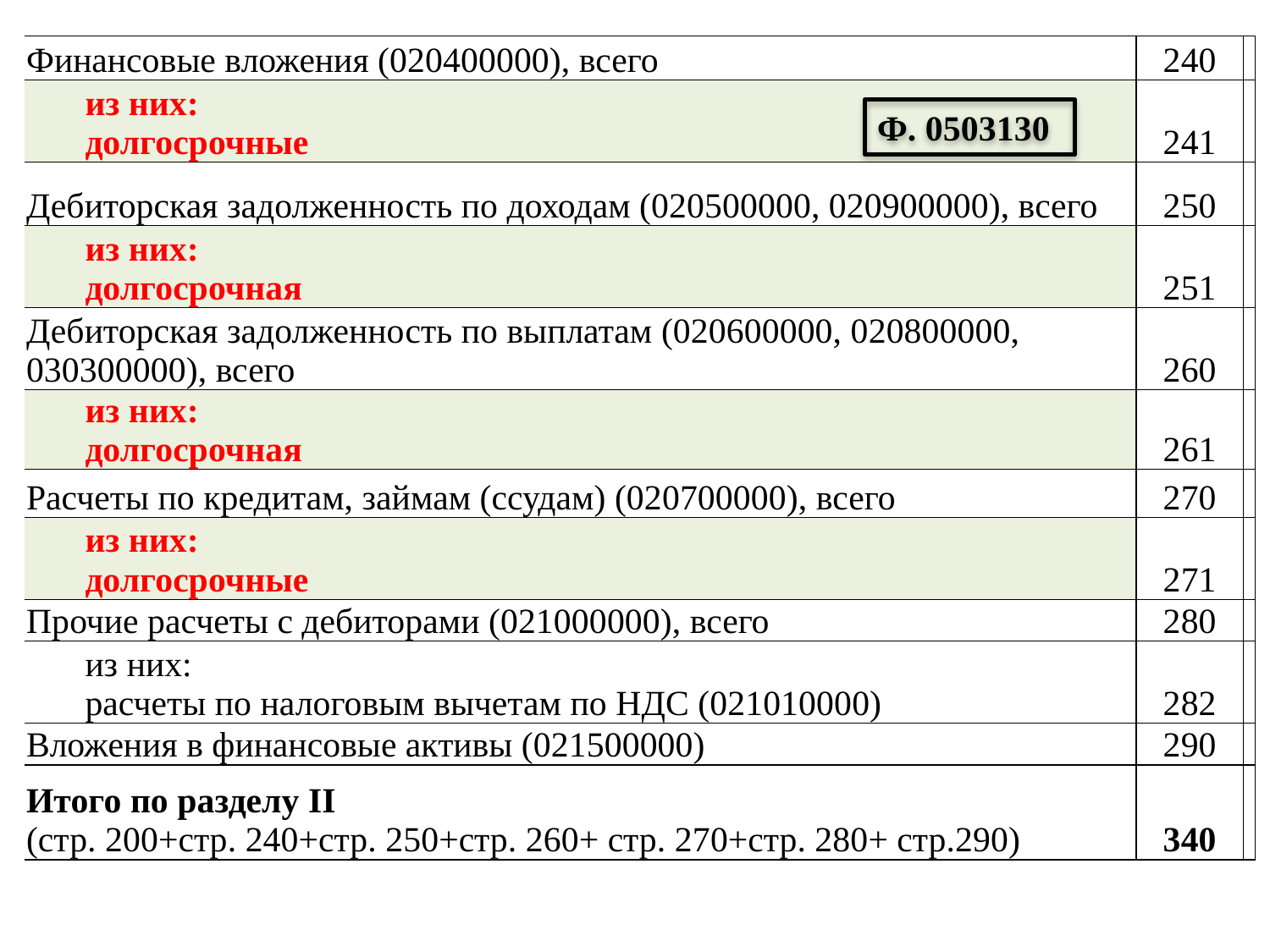

| Финансовые вложения (020400000), всего | 240 |  |
| --- | --- | --- |
| из них: долгосрочные | 241 |  |
| Дебиторская задолженность по доходам (020500000, 020900000), всего | 250 |  |
| из них: долгосрочная | 251 |  |
| Дебиторская задолженность по выплатам (020600000, 020800000, 030300000), всего | 260 |  |
| из них: долгосрочная | 261 |  |
| Расчеты по кредитам, займам (ссудам) (020700000), всего | 270 |  |
| из них: долгосрочные | 271 |  |
| Прочие расчеты с дебиторами (021000000), всего | 280 |  |
| из них: расчеты по налоговым вычетам по НДС (021010000) | 282 |  |
| Вложения в финансовые активы (021500000) | 290 |  |
| Итого по разделу II (стр. 200+стр. 240+стр. 250+стр. 260+ стр. 270+стр. 280+ стр.290) | 340 |  |
Ф. 0503130